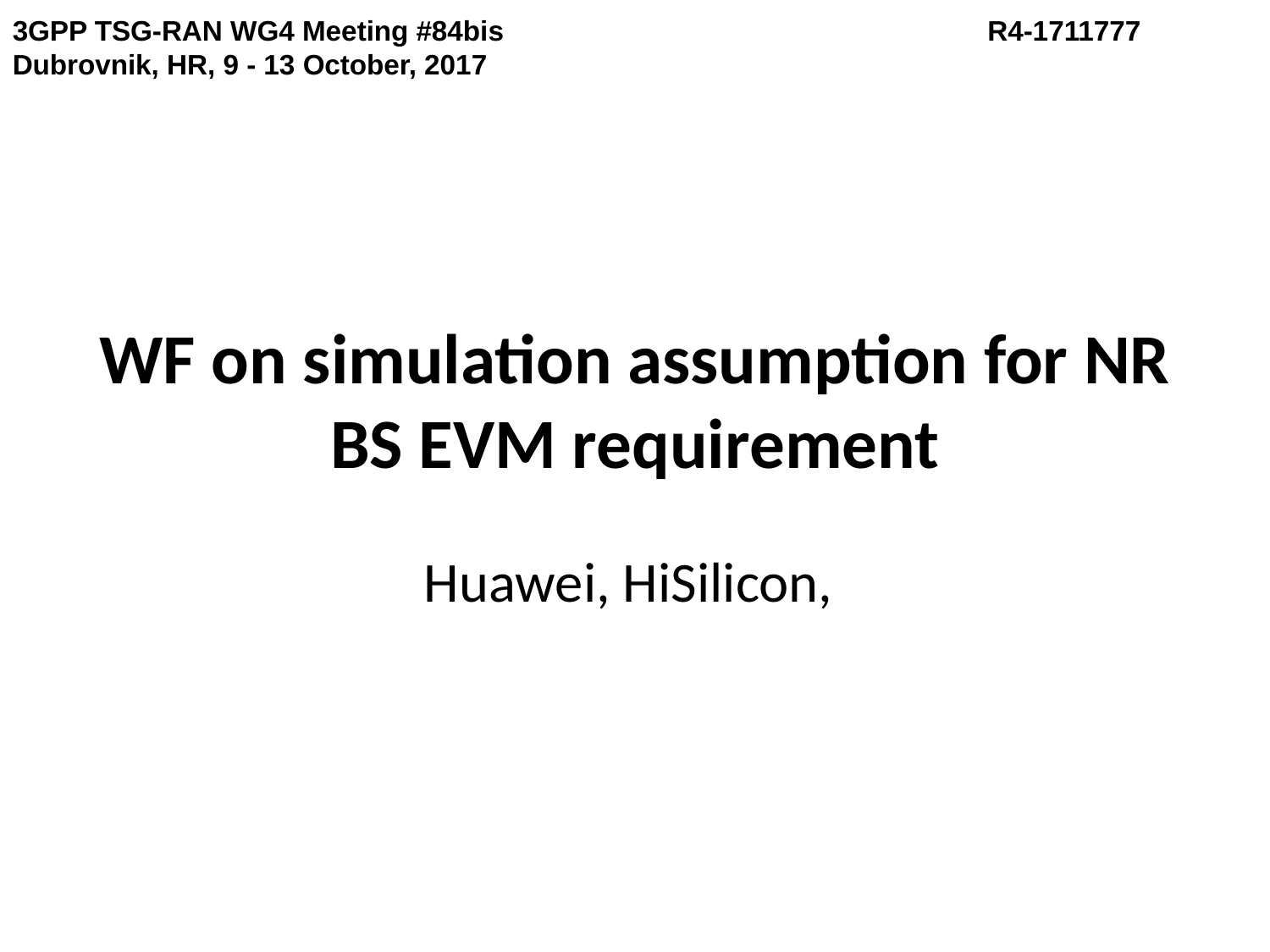

3GPP TSG-RAN WG4 Meeting #84bis 				           R4-1711777
Dubrovnik, HR, 9 - 13 October, 2017
# WF on simulation assumption for NR BS EVM requirement
Huawei, HiSilicon,